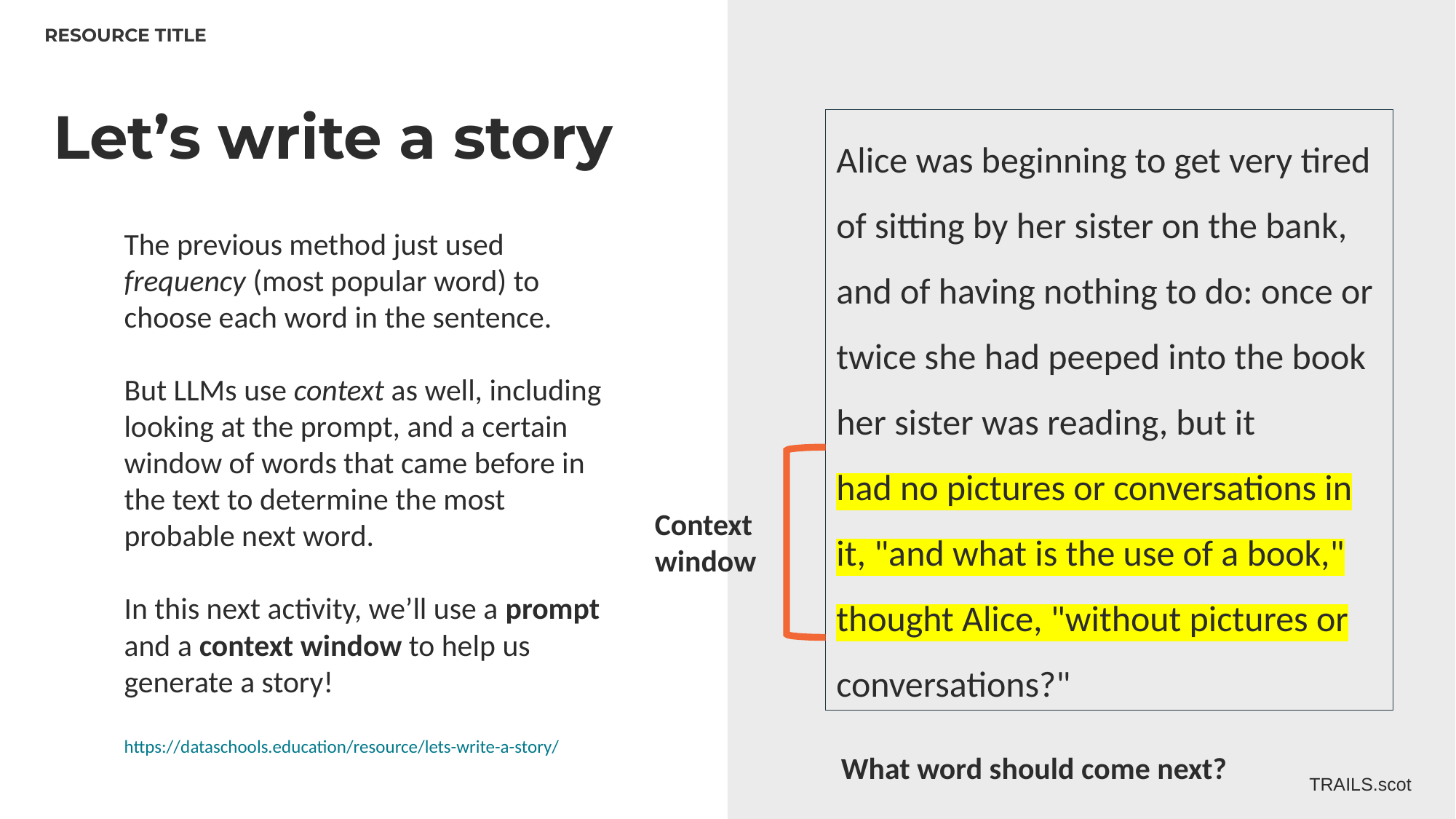

RESOURCE TITLE
Let’s write a story
Alice was beginning to get very tired of sitting by her sister on the bank, and of having nothing to do: once or twice she had peeped into the book her sister was reading, but it
had no pictures or conversations in it, "and what is the use of a book," thought Alice, "without pictures or conversations?"
The previous method just used frequency (most popular word) to choose each word in the sentence.

But LLMs use context as well, including looking at the prompt, and a certain window of words that came before in the text to determine the most probable next word.

In this next activity, we’ll use a prompt and a context window to help us generate a story!

https://dataschools.education/resource/lets-write-a-story/

Context window
What word should come next?
TRAILS.scot